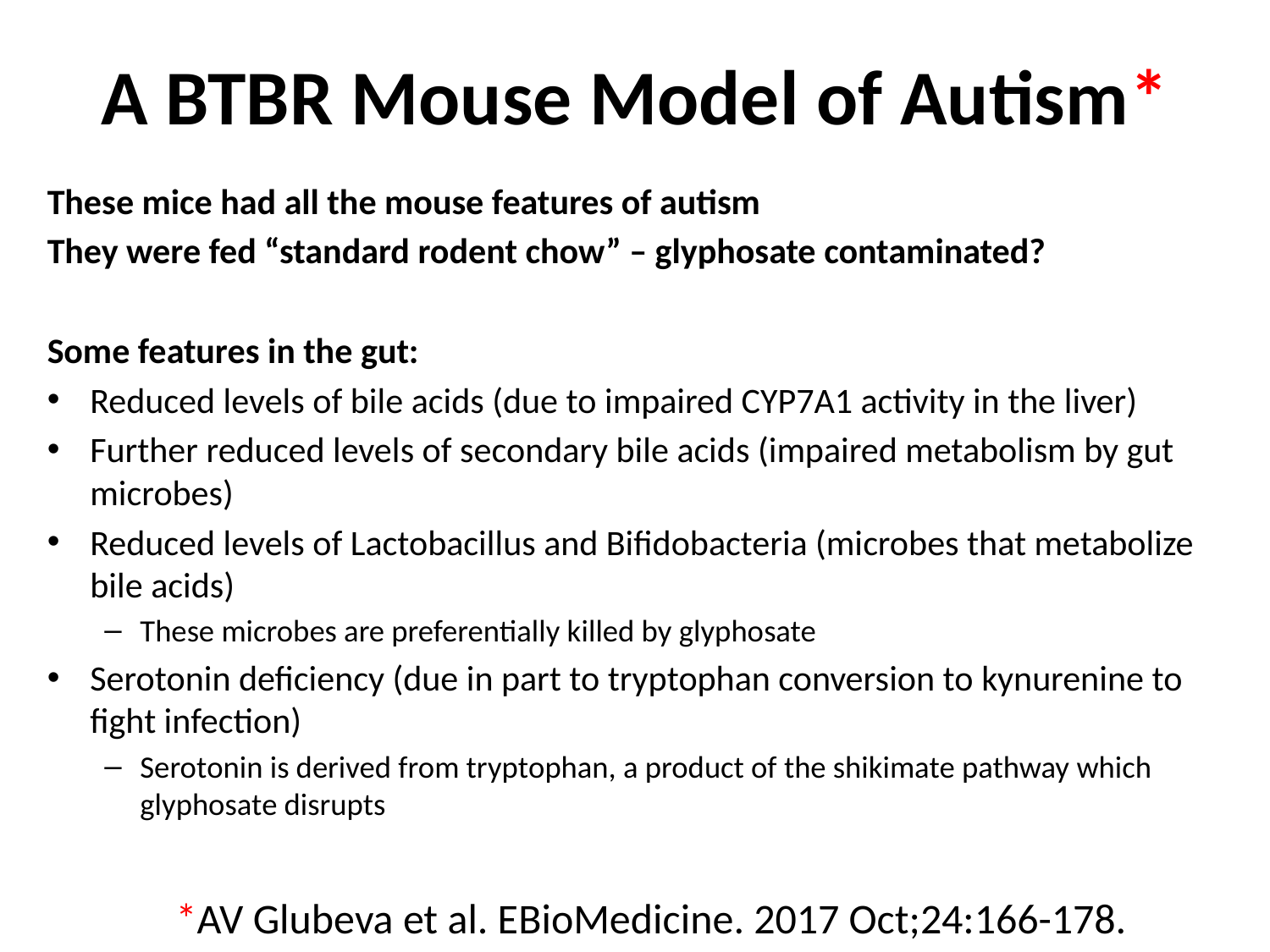

# A BTBR Mouse Model of Autism*
These mice had all the mouse features of autism
They were fed “standard rodent chow” – glyphosate contaminated?

Some features in the gut:
Reduced levels of bile acids (due to impaired CYP7A1 activity in the liver)
Further reduced levels of secondary bile acids (impaired metabolism by gut microbes)
Reduced levels of Lactobacillus and Bifidobacteria (microbes that metabolize bile acids)
These microbes are preferentially killed by glyphosate
Serotonin deficiency (due in part to tryptophan conversion to kynurenine to fight infection)
Serotonin is derived from tryptophan, a product of the shikimate pathway which glyphosate disrupts

*AV Glubeva et al. EBioMedicine. 2017 Oct;24:166-178.